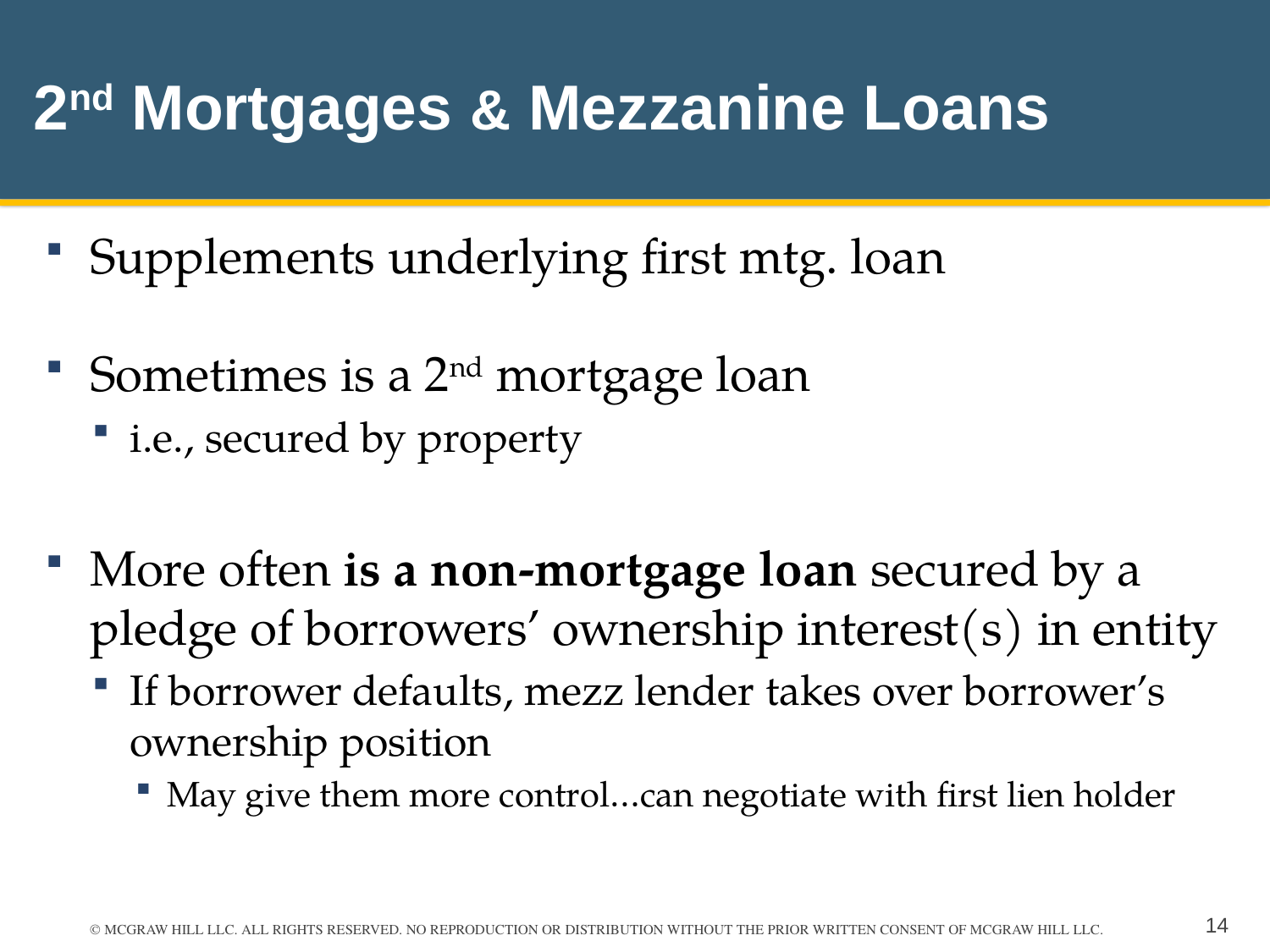

# 2nd Mortgages & Mezzanine Loans
Supplements underlying first mtg. loan

Sometimes is a 2nd mortgage loan
i.e., secured by property

More often is a non-mortgage loan secured by a pledge of borrowers’ ownership interest(s) in entity
If borrower defaults, mezz lender takes over borrower’s ownership position
May give them more control…can negotiate with first lien holder
© MCGRAW HILL LLC. ALL RIGHTS RESERVED. NO REPRODUCTION OR DISTRIBUTION WITHOUT THE PRIOR WRITTEN CONSENT OF MCGRAW HILL LLC.
14